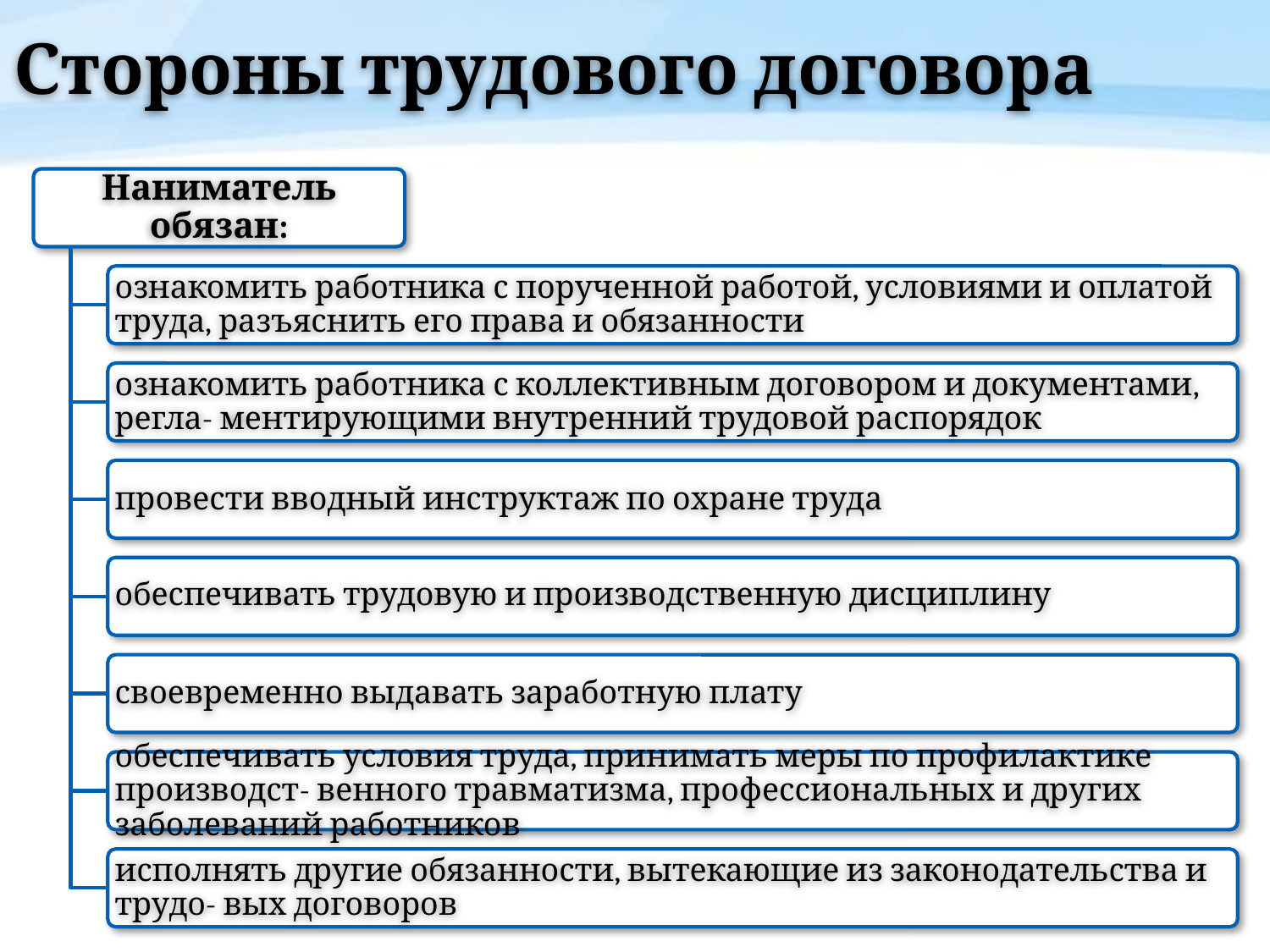

# Стороны трудового договора

Наниматель обязан:

ознакомить работника с порученной работой, условиями и оплатой труда, разъяснить его права и обязанности

ознакомить работника с коллективным договором и документами, регла- ментирующими внутренний трудовой распорядок

провести вводный инструктаж по охране труда

обеспечивать трудовую и производственную дисциплину

своевременно выдавать заработную плату

обеспечивать условия труда, принимать меры по профилактике производст- венного травматизма, профессиональных и других заболеваний работников

исполнять другие обязанности, вытекающие из законодательства и трудо- вых договоров